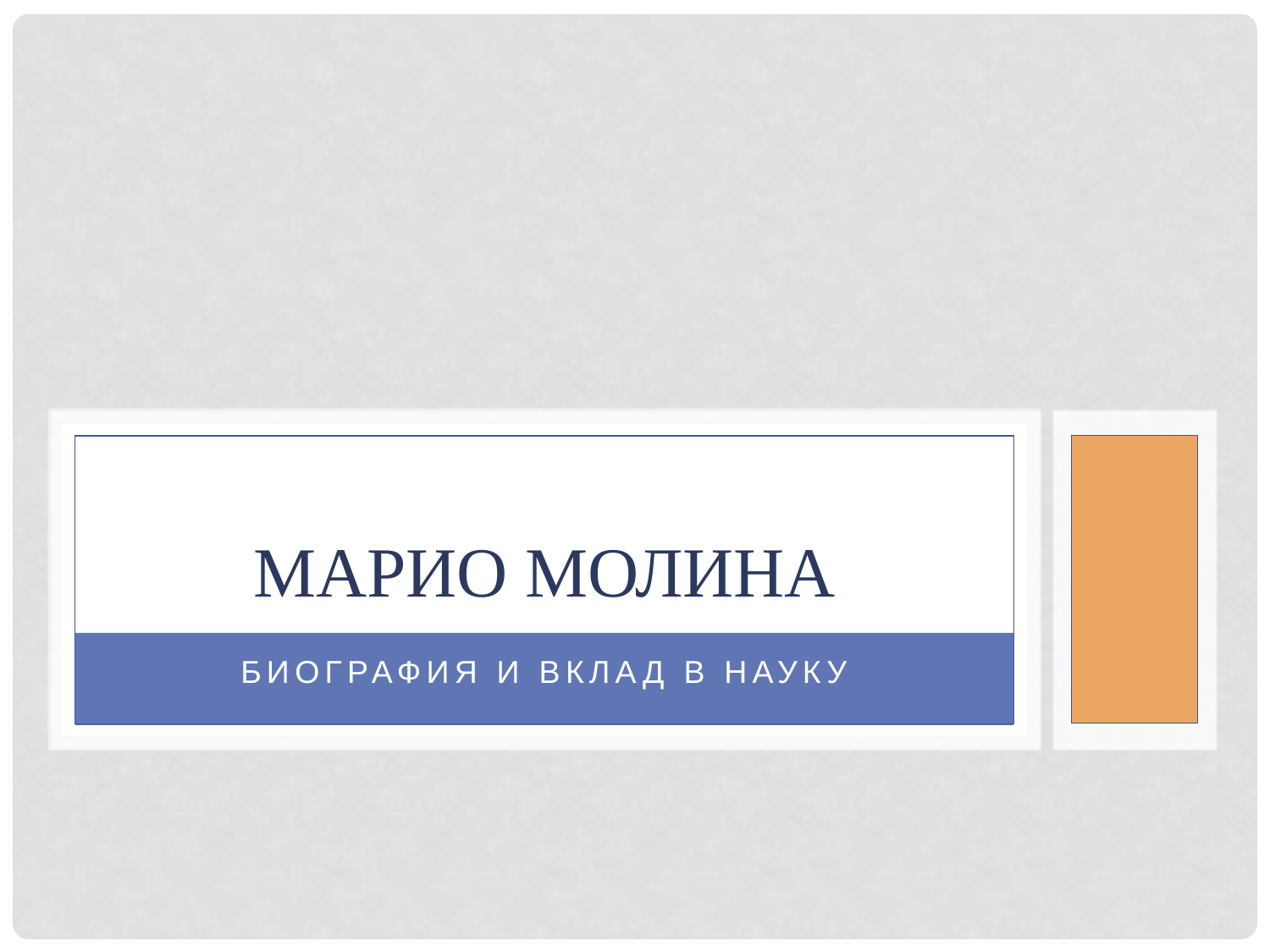

# Марио Молина
Биография и вклад в науку